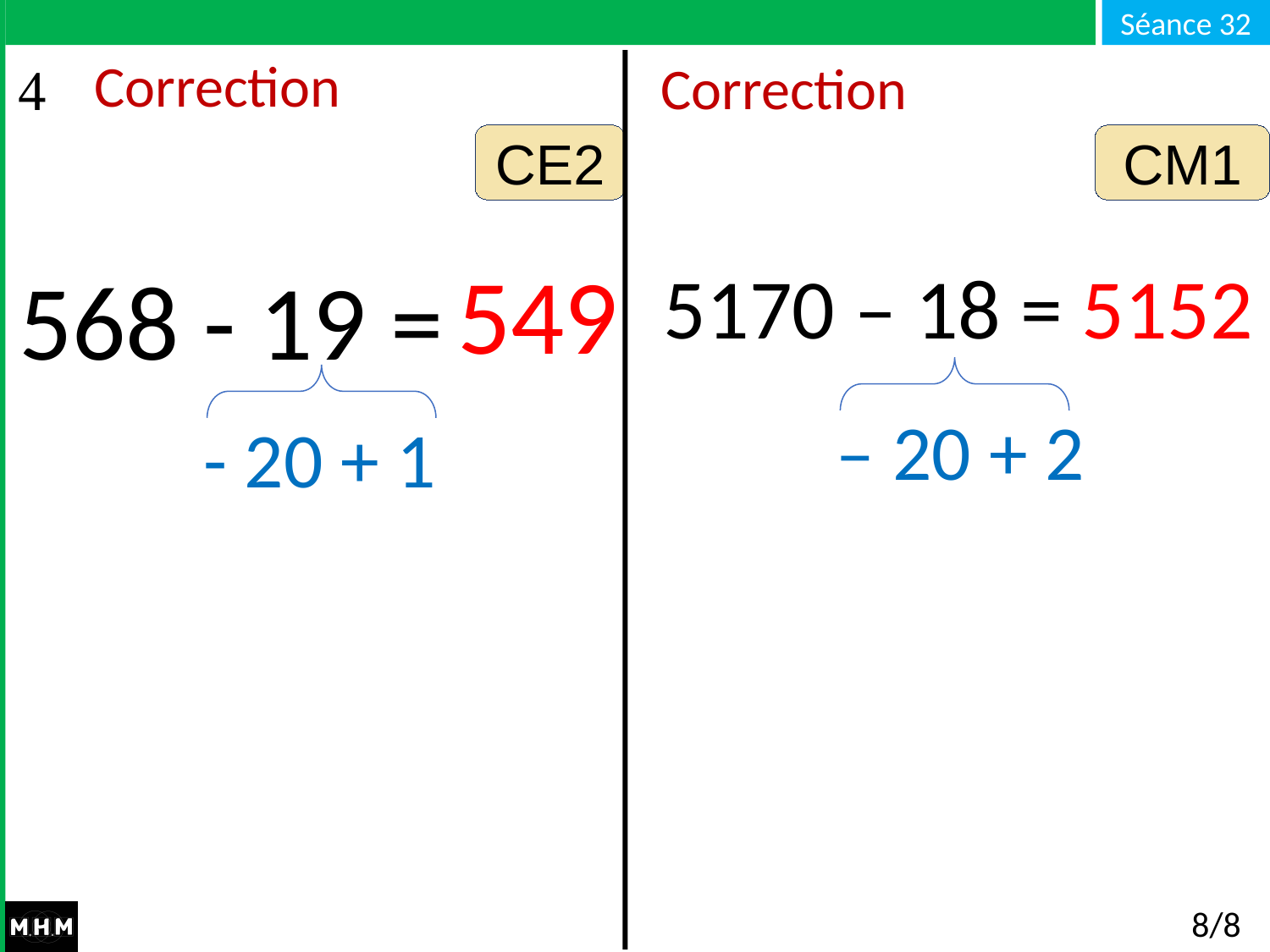

# Correction
Correction
CE2
CM1
549
5170 – 18 = 5152
568 - 19 =

– 20 + 2
- 20 + 1
8/8